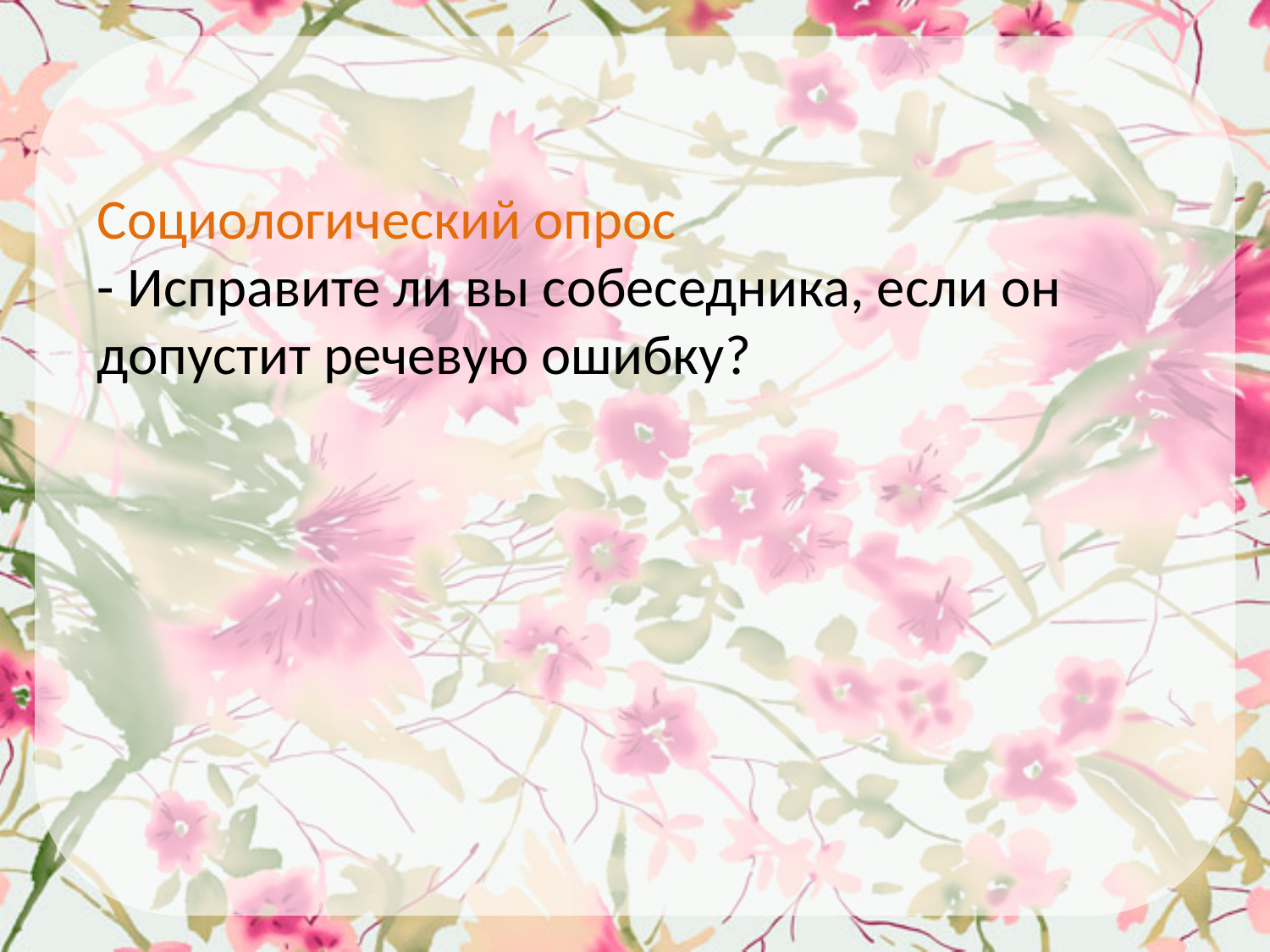

Социологический опрос
- Исправите ли вы собеседника, если он допустит речевую ошибку?